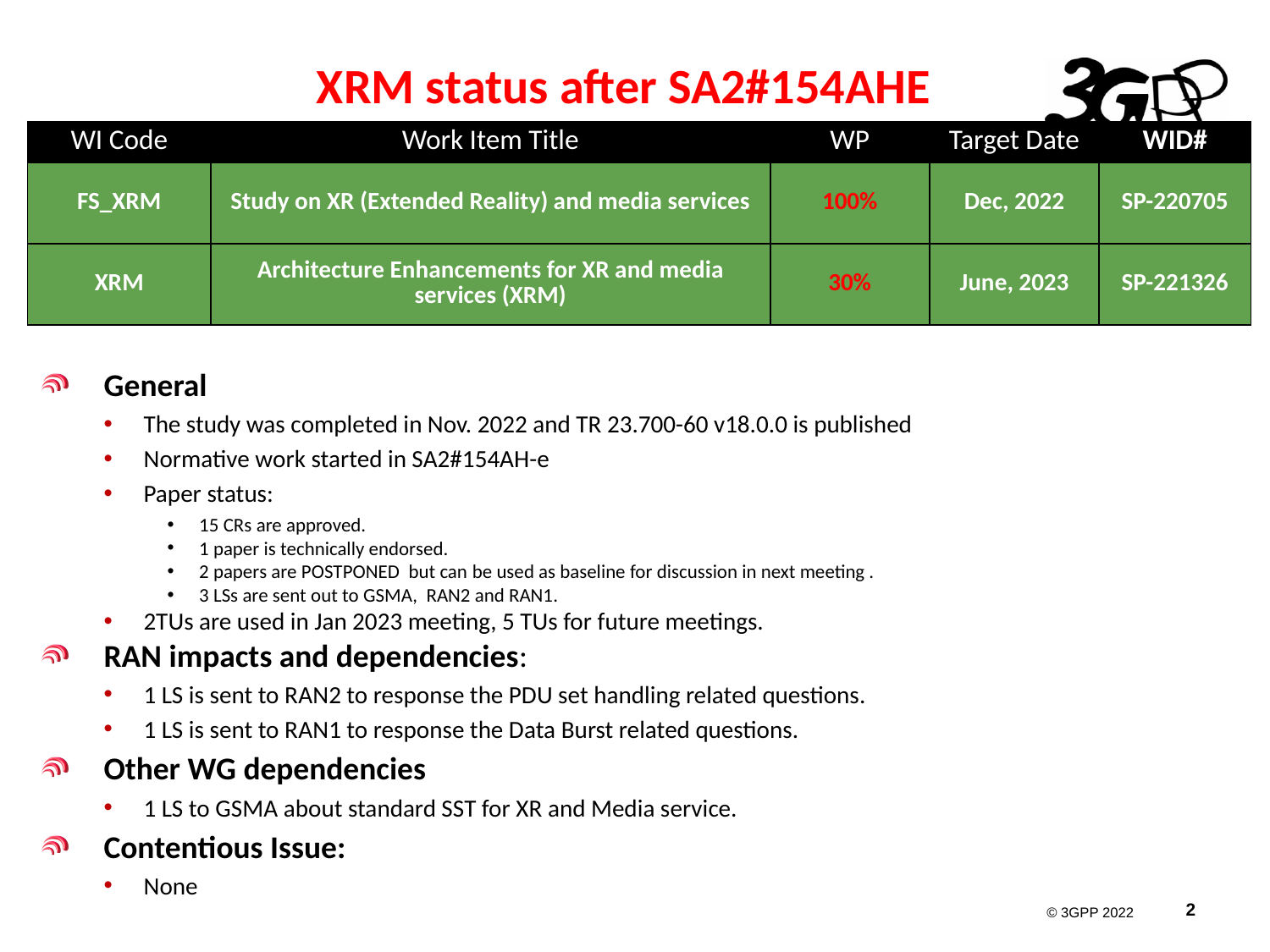

# XRM status after SA2#154AHE
| WI Code | Work Item Title | WP | Target Date | WID# |
| --- | --- | --- | --- | --- |
| FS\_XRM | Study on XR (Extended Reality) and media services | 100% | Dec, 2022 | SP-220705 |
| XRM | Architecture Enhancements for XR and media services (XRM) | 30% | June, 2023 | SP-221326 |
General
The study was completed in Nov. 2022 and TR 23.700-60 v18.0.0 is published
Normative work started in SA2#154AH-e
Paper status:
15 CRs are approved.
1 paper is technically endorsed.
2 papers are POSTPONED  but can be used as baseline for discussion in next meeting .
3 LSs are sent out to GSMA,  RAN2 and RAN1.
2TUs are used in Jan 2023 meeting, 5 TUs for future meetings.
RAN impacts and dependencies:
1 LS is sent to RAN2 to response the PDU set handling related questions.
1 LS is sent to RAN1 to response the Data Burst related questions.
Other WG dependencies
1 LS to GSMA about standard SST for XR and Media service.
Contentious Issue:
None